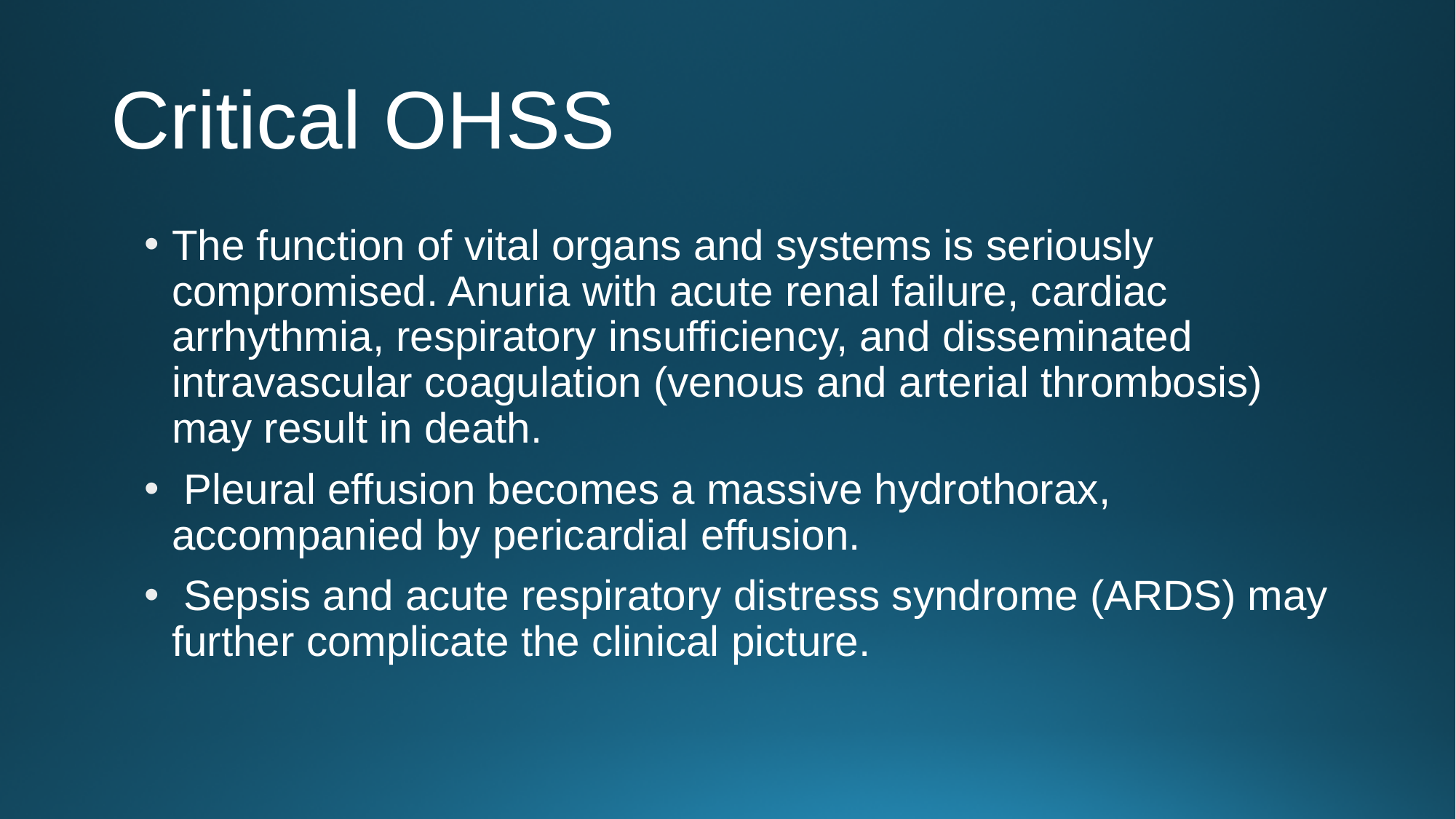

# Critical OHSS
The function of vital organs and systems is seriously compromised. Anuria with acute renal failure, cardiac arrhythmia, respiratory insufficiency, and disseminated intravascular coagulation (venous and arterial thrombosis) may result in death.
 Pleural effusion becomes a massive hydrothorax, accompanied by pericardial effusion.
 Sepsis and acute respiratory distress syndrome (ARDS) may further complicate the clinical picture.